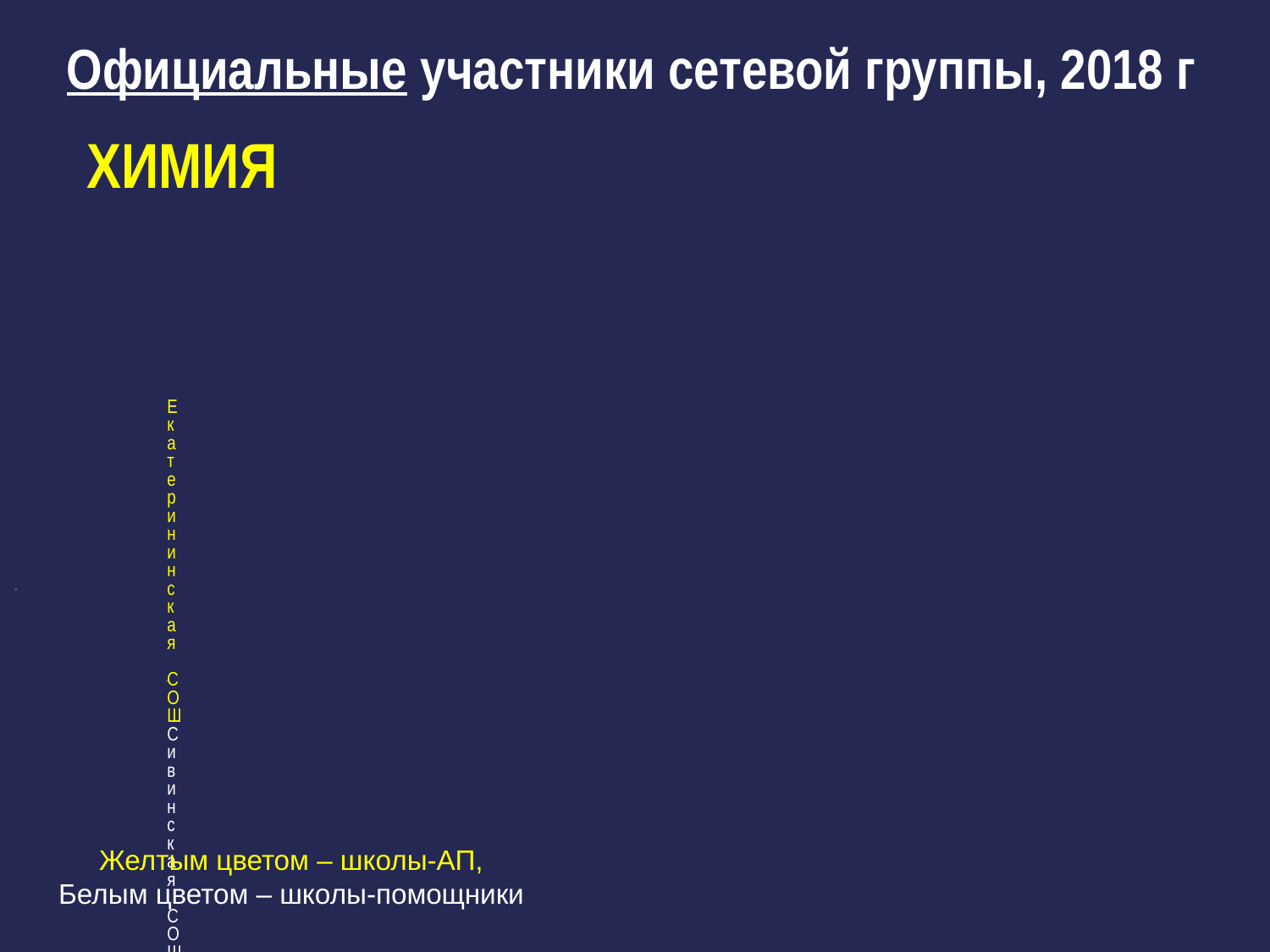

Официальные участники сетевой группы, 2018 г
ХИМИЯ
Екатерининская СОШ
Желтым цветом – школы-АП, Белым цветом – школы-помощники